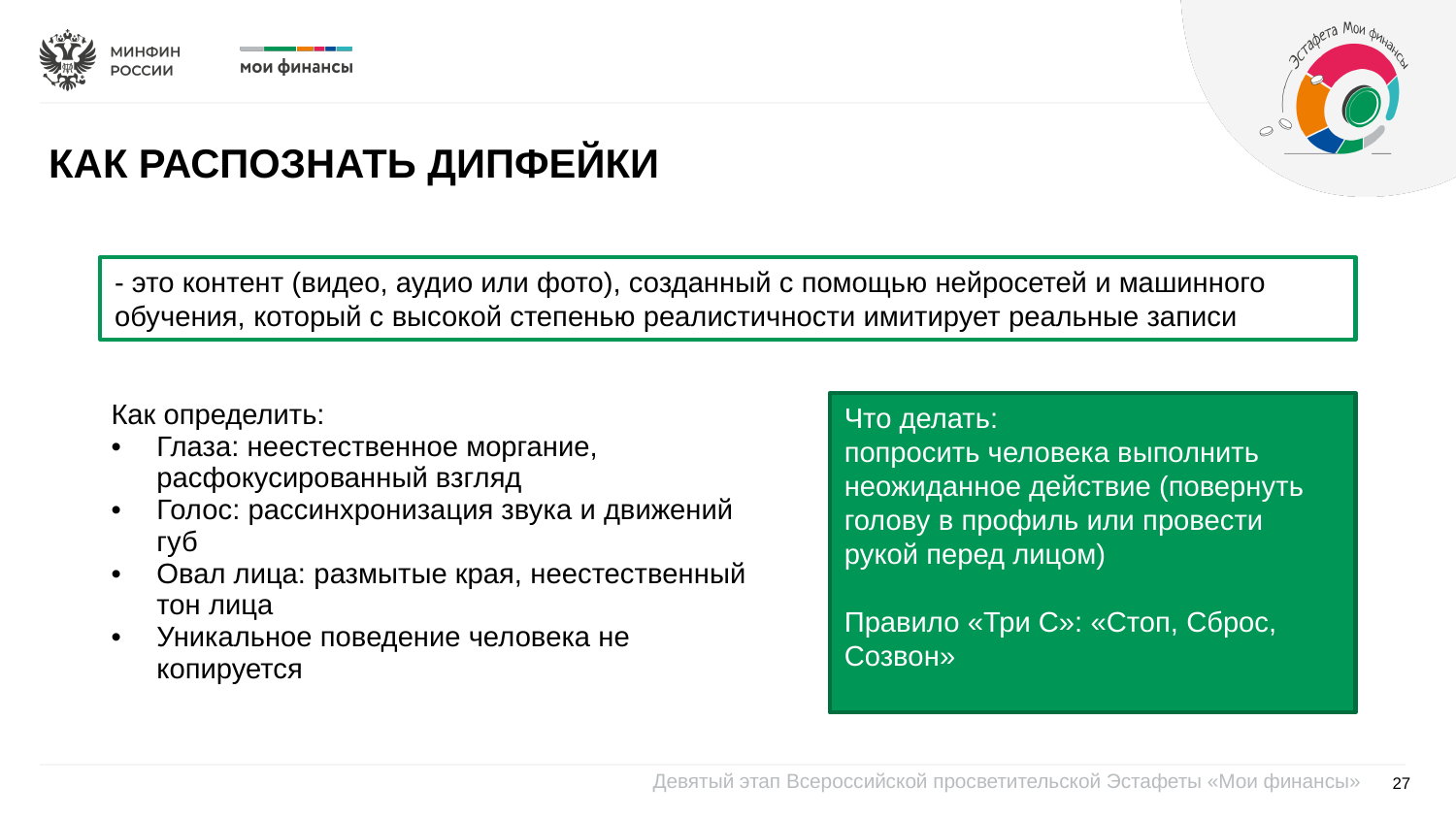

КАК РАСПОЗНАТЬ ДИПФЕЙКИ
|  |
| --- |
- это контент (видео, аудио или фото), созданный с помощью нейросетей и машинного обучения, который с высокой степенью реалистичности имитирует реальные записи
| Как определить: Глаза: неестественное моргание, расфокусированный взгляд Голос: рассинхронизация звука и движений губ Овал лица: размытые края, неестественный тон лица Уникальное поведение человека не копируется |
| --- |
Что делать:
попросить человека выполнить неожиданное действие (повернуть голову в профиль или провести рукой перед лицом)

Правило «Три С»: «Стоп, Сброс, Созвон»

27